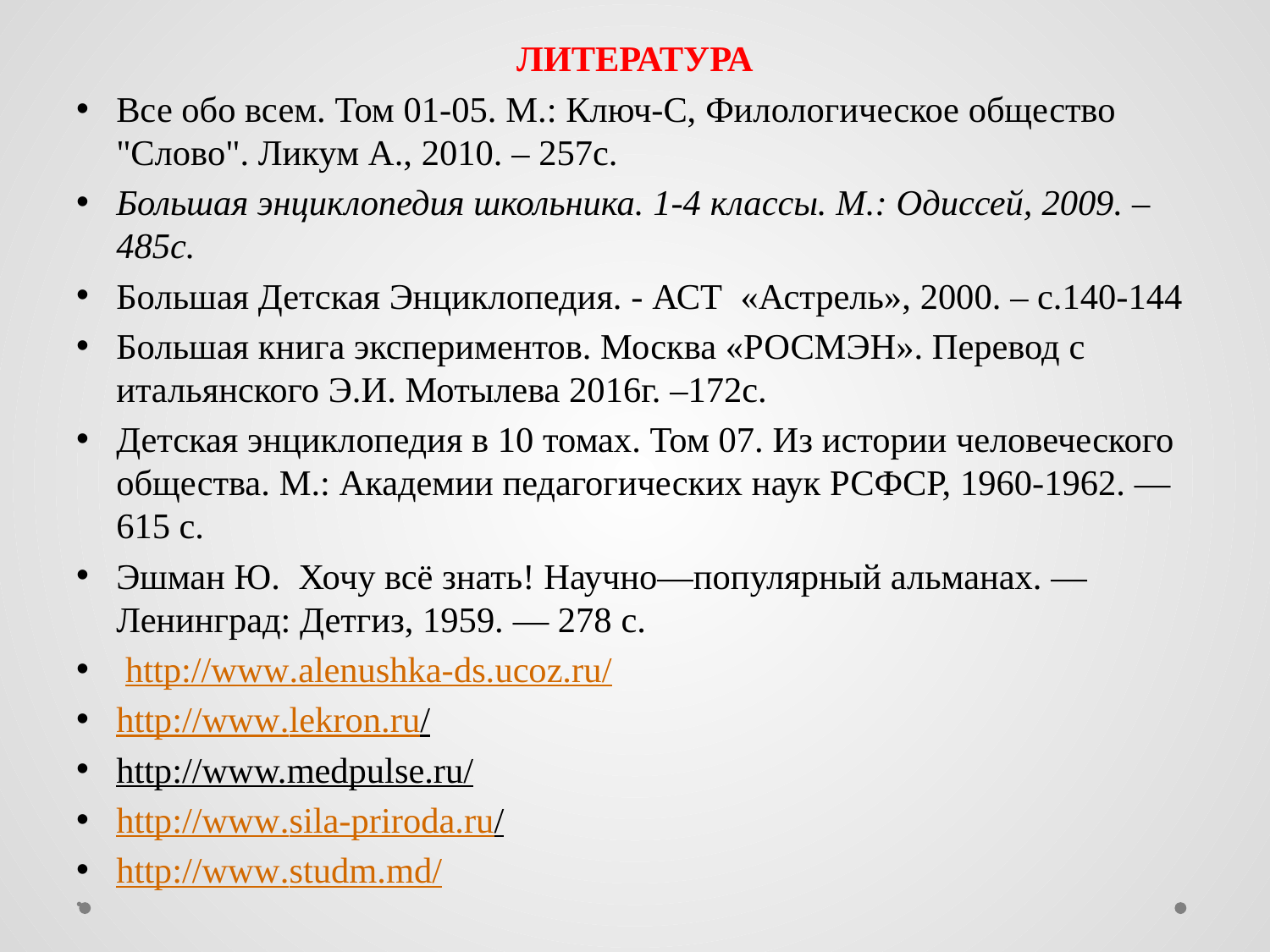

ЛИТЕРАТУРА
Все обо всем. Том 01-05. М.: Ключ-С, Филологическое общество "Слово". Ликум А., 2010. – 257с.
Большая энциклопедия школьника. 1-4 классы. М.: Одиссей, 2009. – 485с.
Большая Детская Энциклопедия. - АСТ  «Астрель», 2000. – с.140-144
Большая книга экспериментов. Москва «РОСМЭН». Перевод с итальянского Э.И. Мотылева 2016г. –172с.
Детская энциклопедия в 10 томах. Том 07. Из истории человеческого общества. М.: Академии педагогических наук РСФСР, 1960-1962. — 615 c.
Эшман Ю.  Хочу всё знать! Научно—популярный альманах. — Ленинград: Детгиз, 1959. — 278 с.
 http://www.alenushka-ds.ucoz.ru/
http://www.lekron.ru/
http://www.medpulse.ru/
http://www.sila-priroda.ru/
http://www.studm.md/